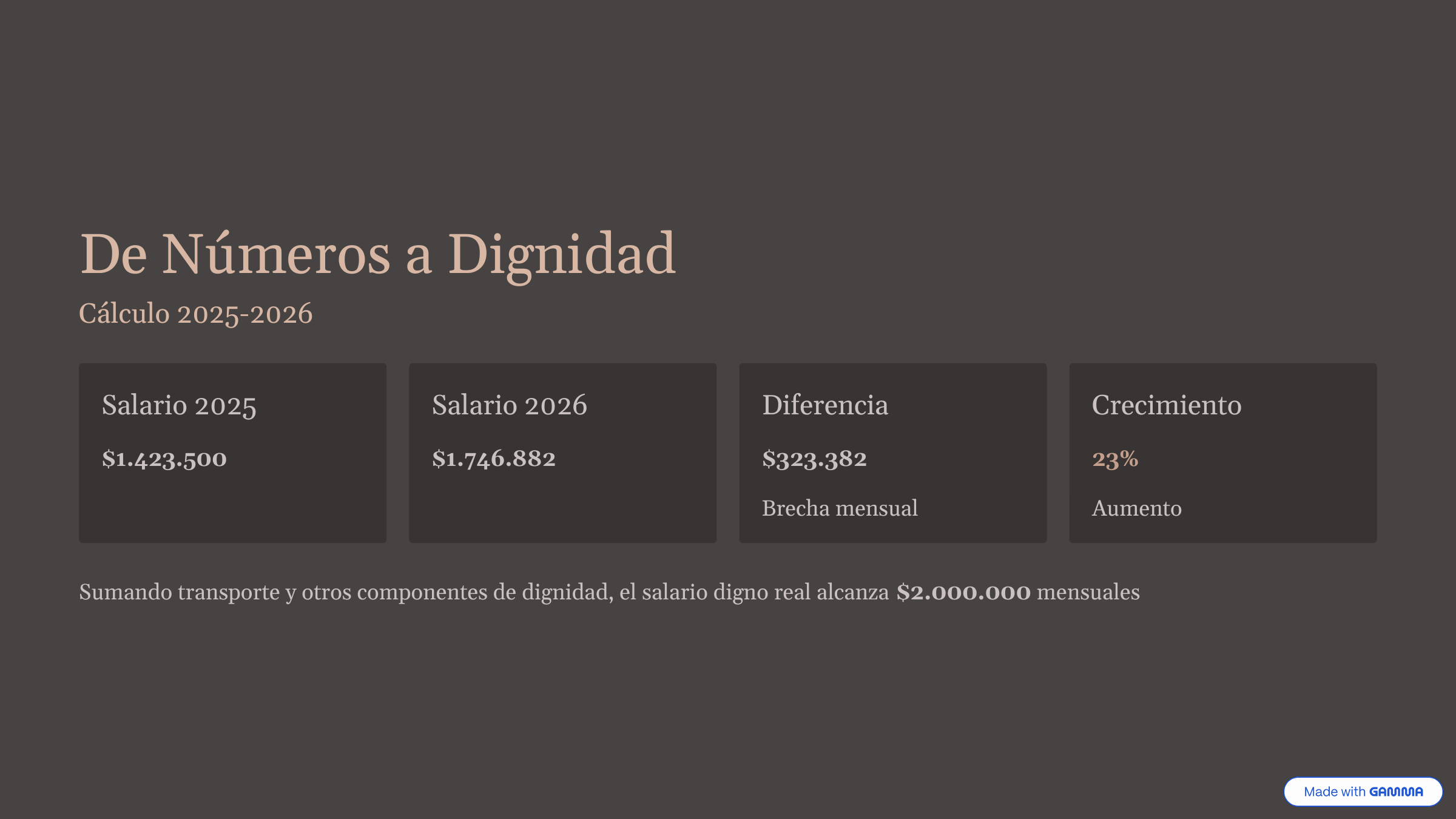

De Números a Dignidad
Cálculo 2025-2026

Salario 2025
Salario 2026
Diferencia
Crecimiento
$1.423.500
$1.746.882
$323.382
23%

Brecha mensual
Aumento
Sumando transporte y otros componentes de dignidad, el salario digno real alcanza $2.000.000 mensuales